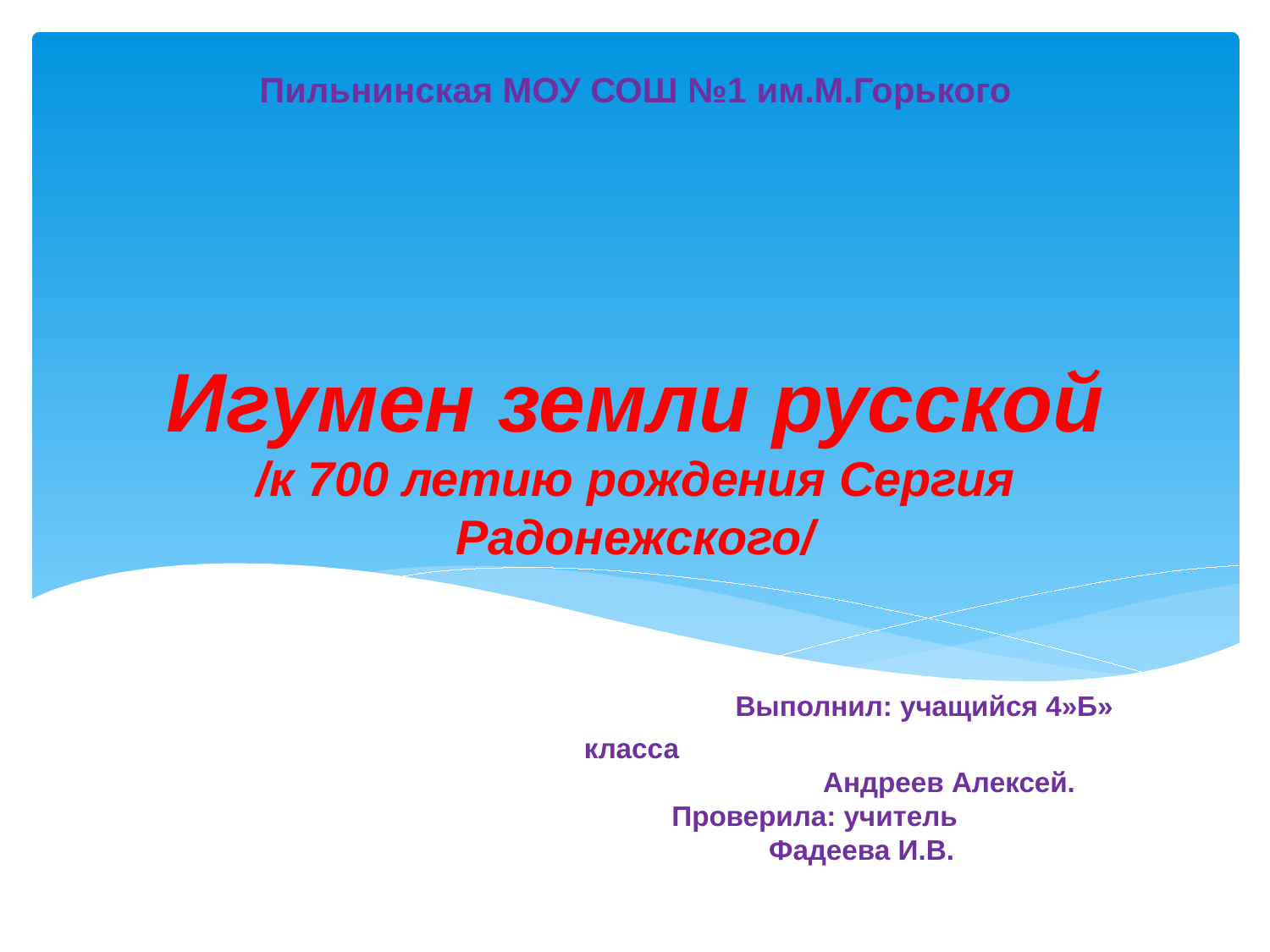

Пильнинская МОУ СОШ №1 им.М.Горького
# Игумен земли русской /к 700 летию рождения Сергия Радонежского/ Выполнил: учащийся 4»Б» класса Андреев Алексей. Проверила: учитель Фадеева И.В.